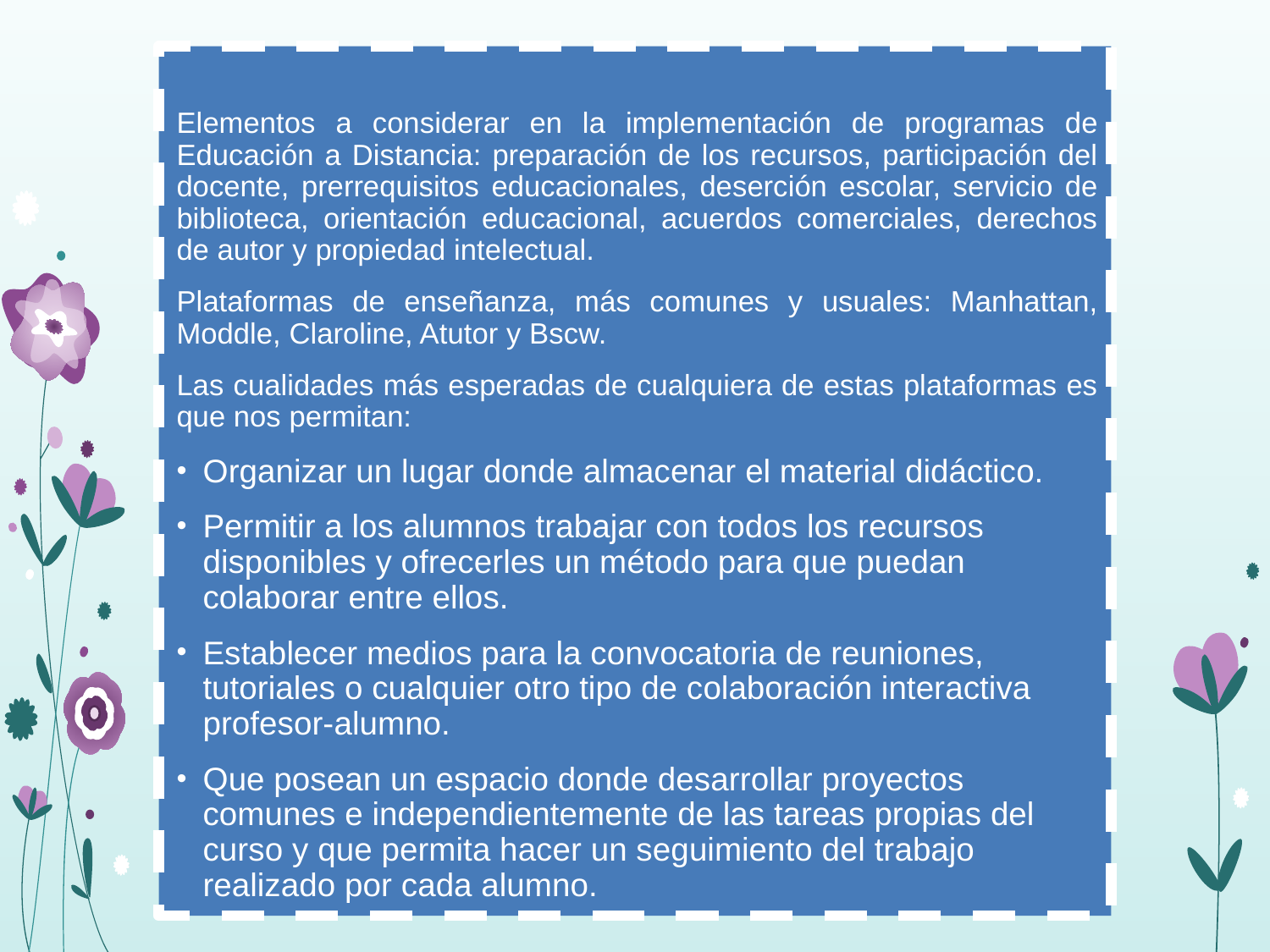

Elementos a considerar en la implementación de programas de Educación a Distancia: preparación de los recursos, participación del docente, prerrequisitos educacionales, deserción escolar, servicio de biblioteca, orientación educacional, acuerdos comerciales, derechos de autor y propiedad intelectual.
Plataformas de enseñanza, más comunes y usuales: Manhattan, Moddle, Claroline, Atutor y Bscw.
Las cualidades más esperadas de cualquiera de estas plataformas es que nos permitan:
Organizar un lugar donde almacenar el material didáctico.
Permitir a los alumnos trabajar con todos los recursos disponibles y ofrecerles un método para que puedan colaborar entre ellos.
Establecer medios para la convocatoria de reuniones, tutoriales o cualquier otro tipo de colaboración interactiva profesor-alumno.
Que posean un espacio donde desarrollar proyectos comunes e independientemente de las tareas propias del curso y que permita hacer un seguimiento del trabajo realizado por cada alumno.